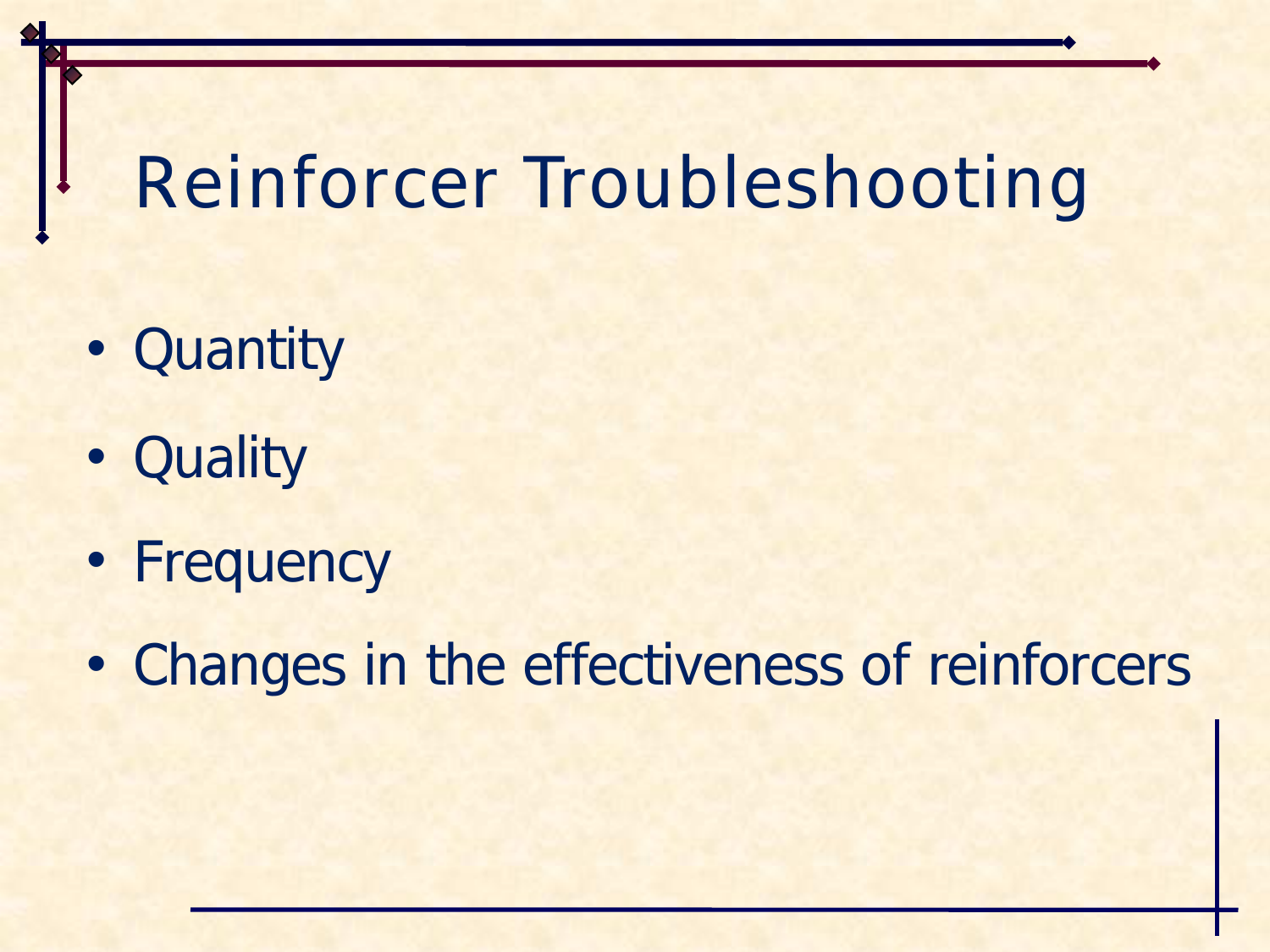

# Reinforcer Troubleshooting
Quantity

Quality

Frequency

Changes in the effectiveness of reinforcers